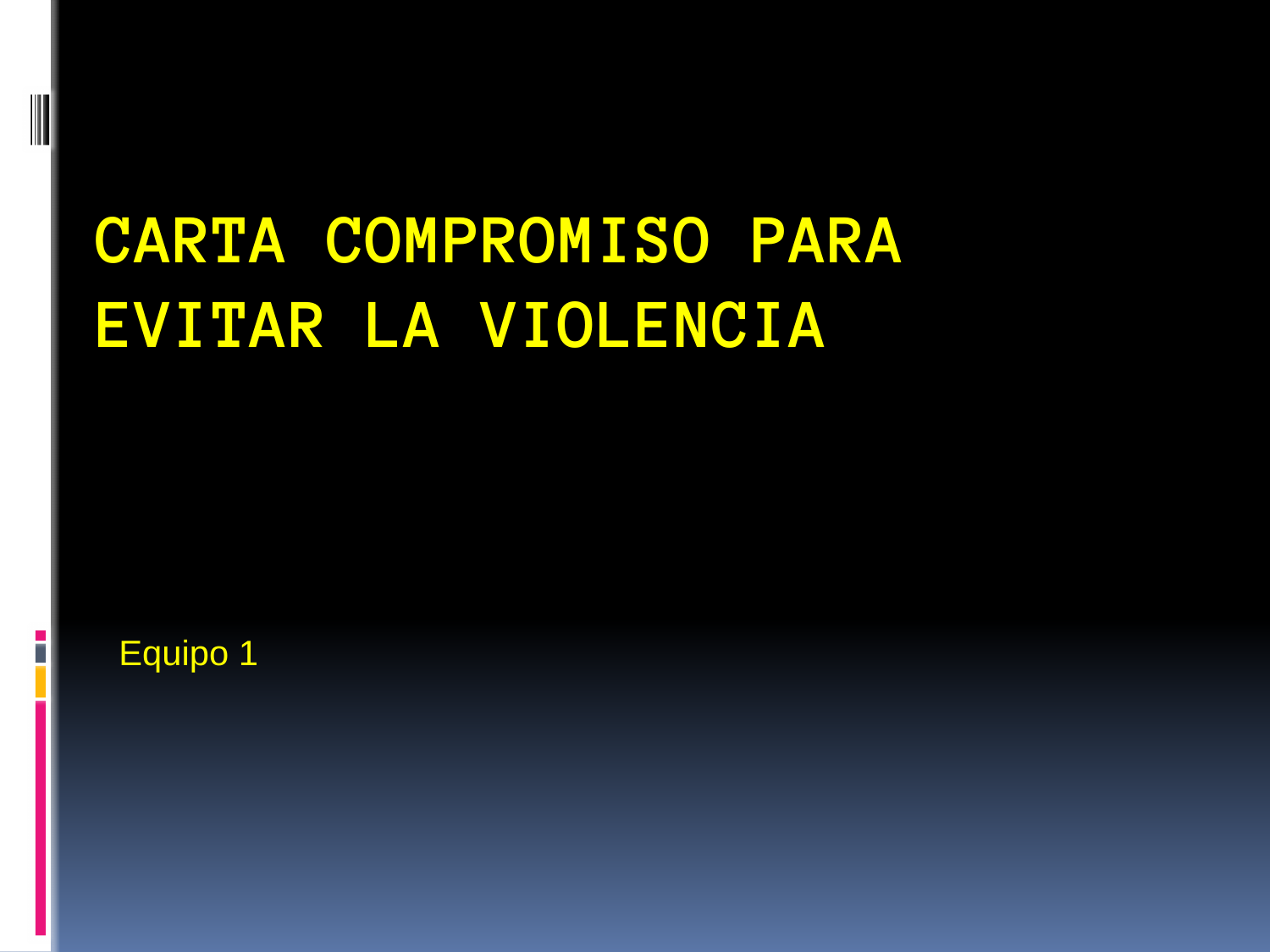

# Carta Compromiso para evitar la violencia
Equipo 1